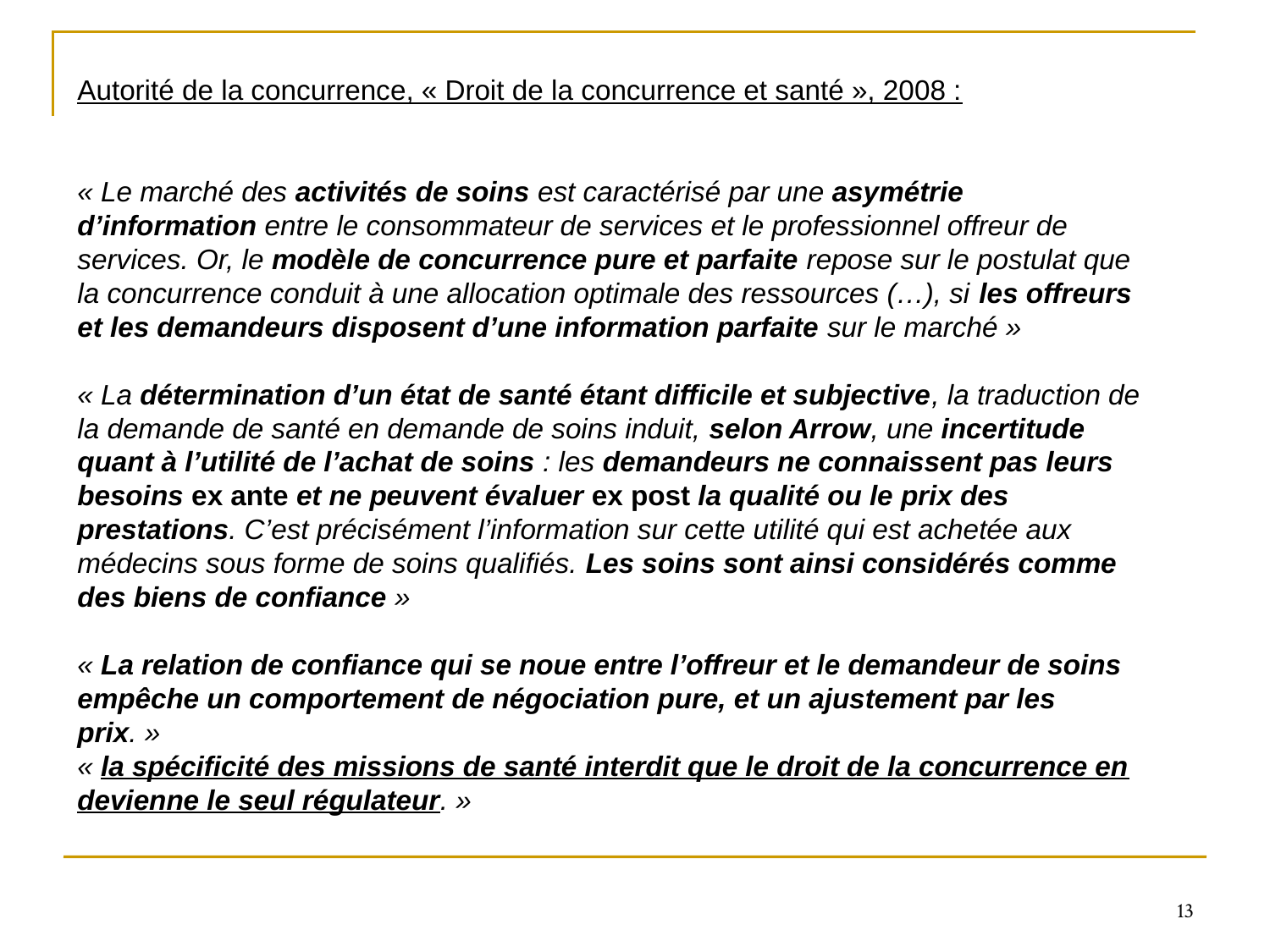

Autorité de la concurrence, « Droit de la concurrence et santé », 2008 :

« Le marché des activités de soins est caractérisé par une asymétrie d’information entre le consommateur de services et le professionnel offreur de services. Or, le modèle de concurrence pure et parfaite repose sur le postulat que la concurrence conduit à une allocation optimale des ressources (…), si les offreurs et les demandeurs disposent d’une information parfaite sur le marché »

« La détermination d’un état de santé étant difficile et subjective, la traduction de la demande de santé en demande de soins induit, selon Arrow, une incertitude quant à l’utilité de l’achat de soins : les demandeurs ne connaissent pas leurs besoins ex ante et ne peuvent évaluer ex post la qualité ou le prix des prestations. C’est précisément l’information sur cette utilité qui est achetée aux médecins sous forme de soins qualifiés. Les soins sont ainsi considérés comme des biens de confiance »

« La relation de confiance qui se noue entre l’offreur et le demandeur de soins empêche un comportement de négociation pure, et un ajustement par les prix. »
« la spécificité des missions de santé interdit que le droit de la concurrence en devienne le seul régulateur. »

13